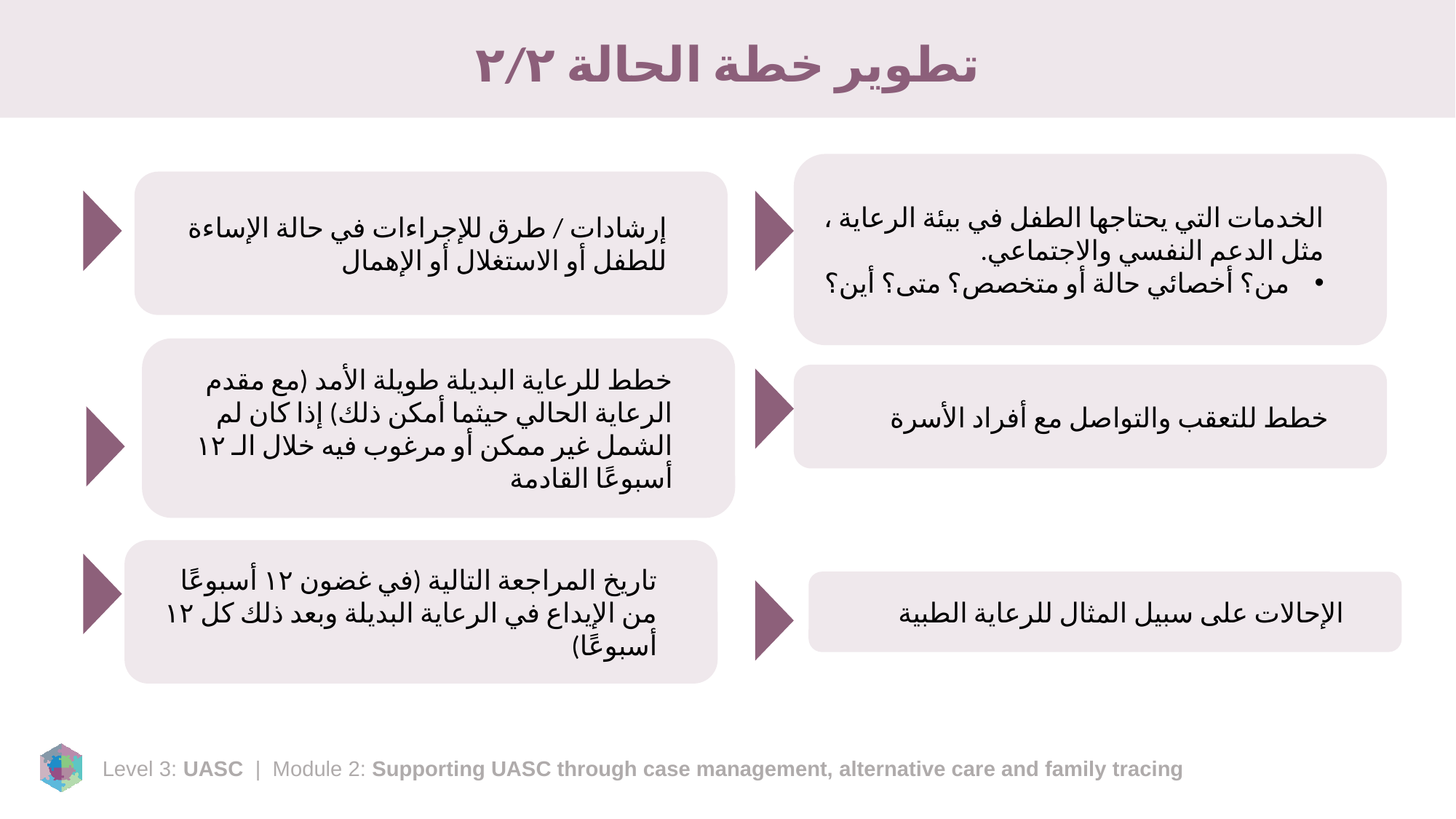

# تطوير خطة الحالة ٢/٢
الخدمات التي يحتاجها الطفل في بيئة الرعاية ، مثل الدعم النفسي والاجتماعي.
من؟ أخصائي حالة أو متخصص؟ متى؟ أين؟
إرشادات / طرق للإجراءات في حالة الإساءة للطفل أو الاستغلال أو الإهمال

خطط للرعاية البديلة طويلة الأمد (مع مقدم الرعاية الحالي حيثما أمكن ذلك) إذا كان لم الشمل غير ممكن أو مرغوب فيه خلال الـ ١٢ أسبوعًا القادمة
خطط للتعقب والتواصل مع أفراد الأسرة

تاريخ المراجعة التالية (في غضون ١٢ أسبوعًا من الإيداع في الرعاية البديلة وبعد ذلك كل ١٢ أسبوعًا)
الإحالات على سبيل المثال للرعاية الطبية